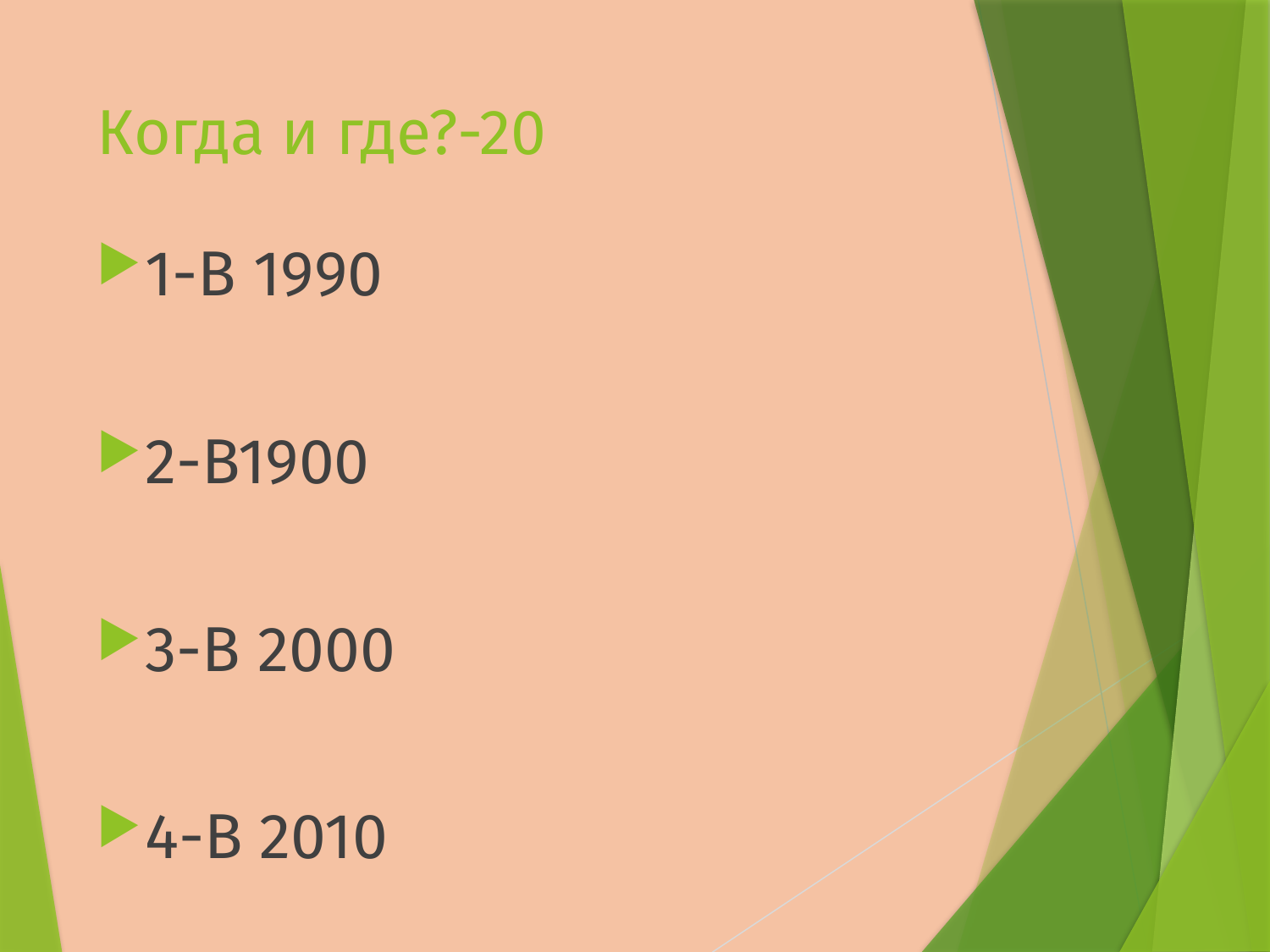

# Когда и где?-20
1-В 1990

2-В1900

3-В 2000

4-В 2010